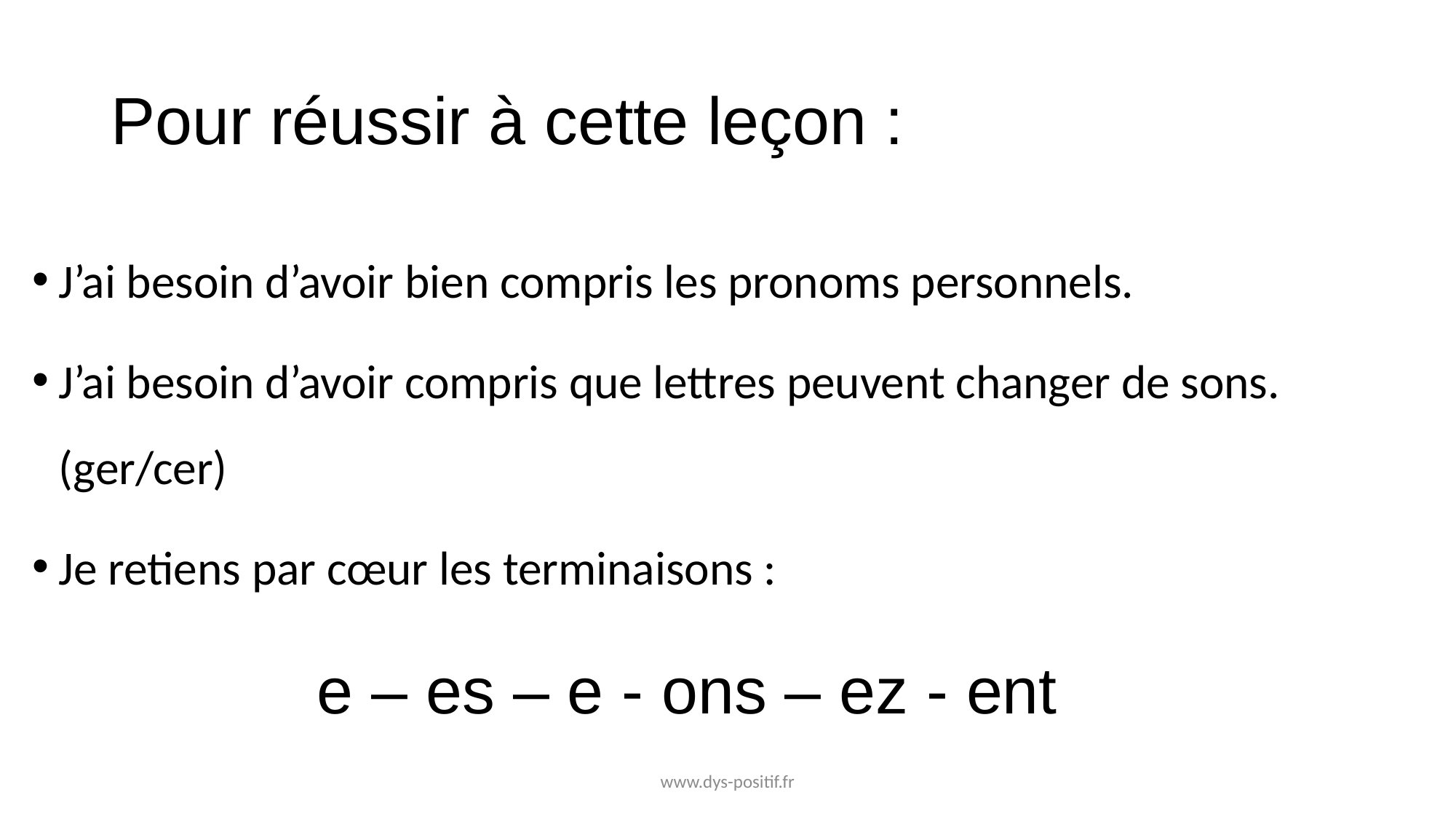

# Pour réussir à cette leçon :
J’ai besoin d’avoir bien compris les pronoms personnels.
J’ai besoin d’avoir compris que lettres peuvent changer de sons. (ger/cer)
Je retiens par cœur les terminaisons :
e – es – e - ons – ez - ent

www.dys-positif.fr